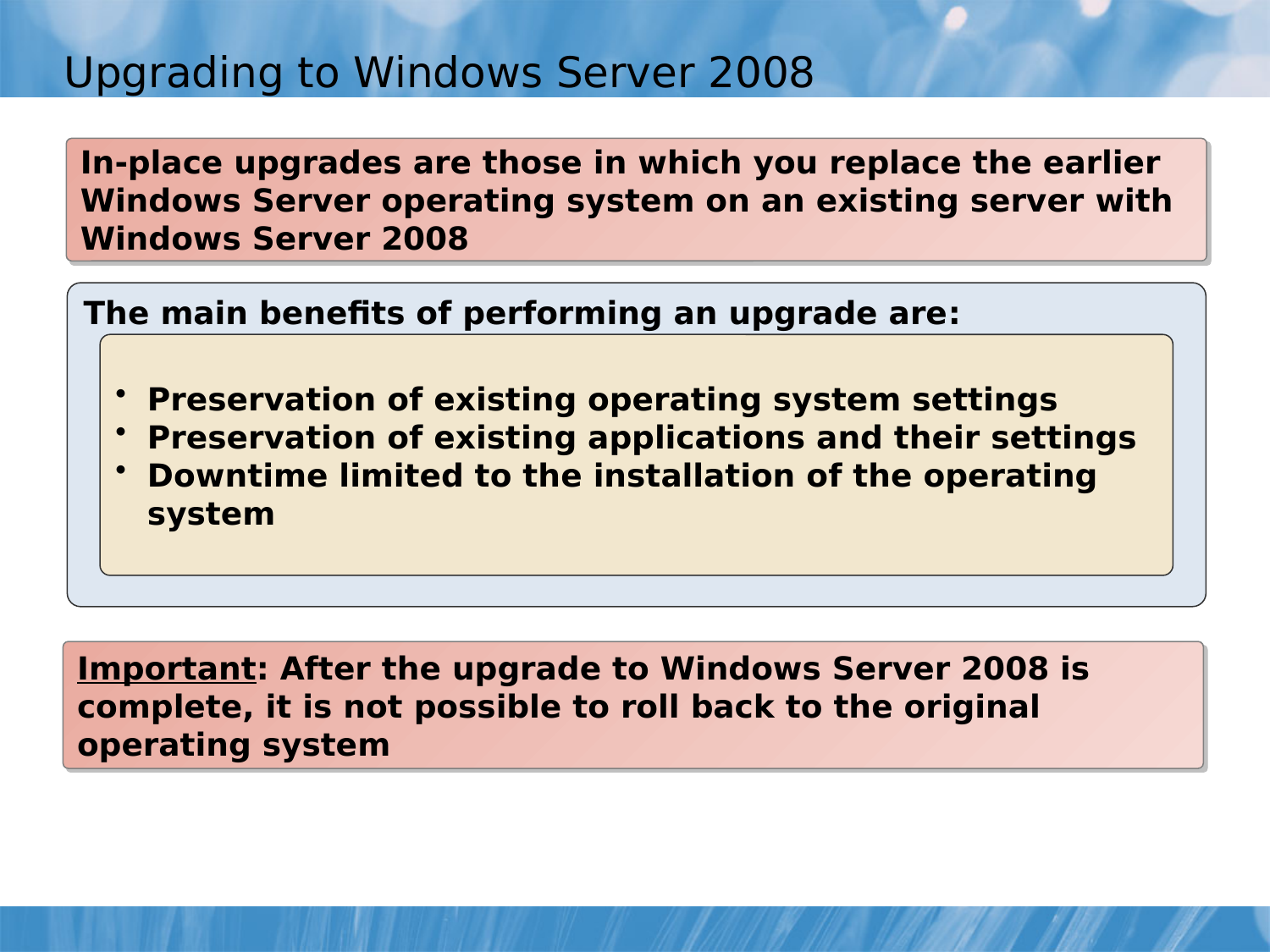

# Upgrading to Windows Server 2008
In-place upgrades are those in which you replace the earlier Windows Server operating system on an existing server with Windows Server 2008
The main benefits of performing an upgrade are:
Preservation of existing operating system settings
Preservation of existing applications and their settings
Downtime limited to the installation of the operating system
Important: After the upgrade to Windows Server 2008 is complete, it is not possible to roll back to the original operating system